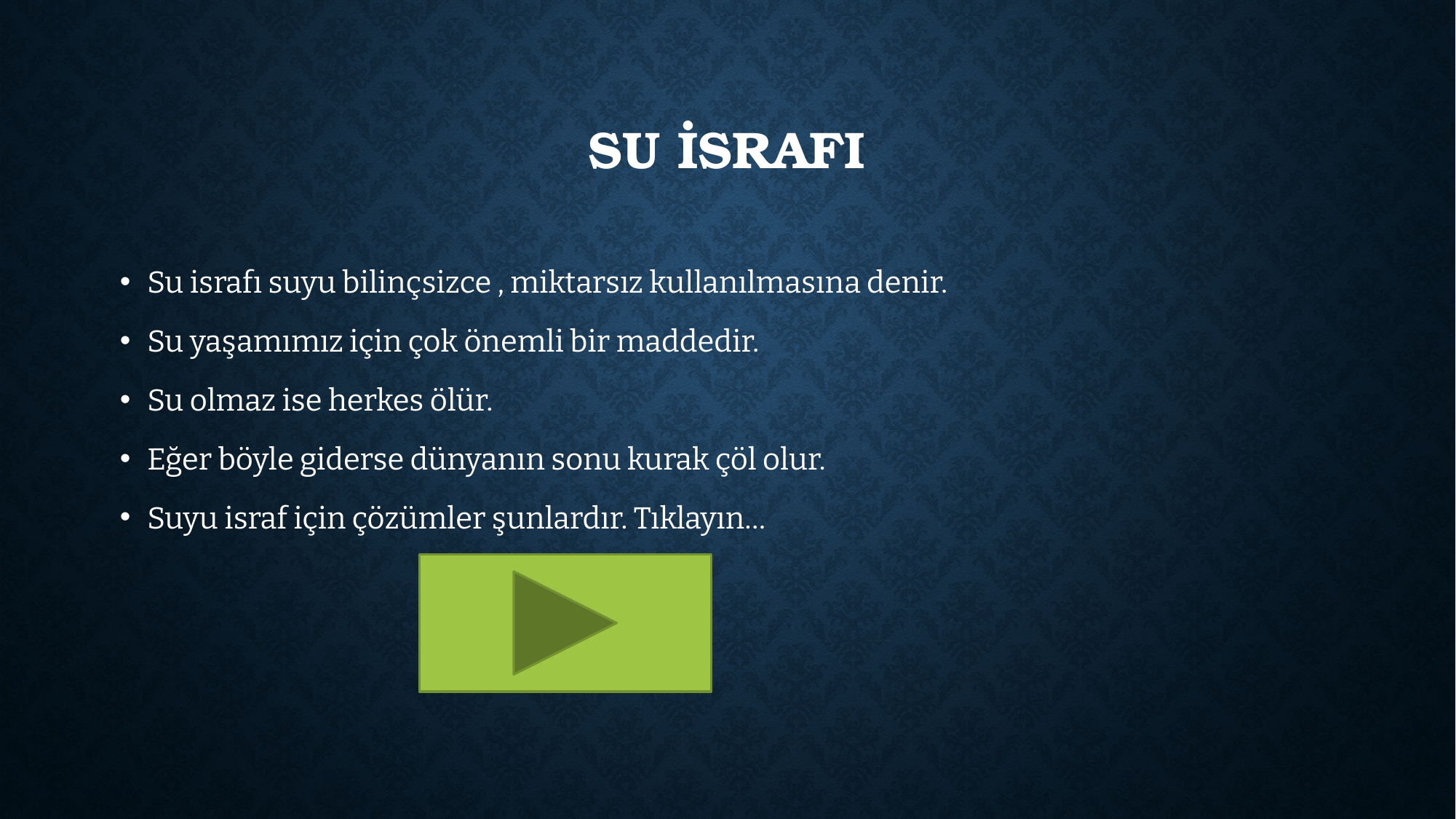

# Su israfı
Su israfı suyu bilinçsizce , miktarsız kullanılmasına denir.
Su yaşamımız için çok önemli bir maddedir.
Su olmaz ise herkes ölür.
Eğer böyle giderse dünyanın sonu kurak çöl olur.
Suyu israf için çözümler şunlardır. Tıklayın…